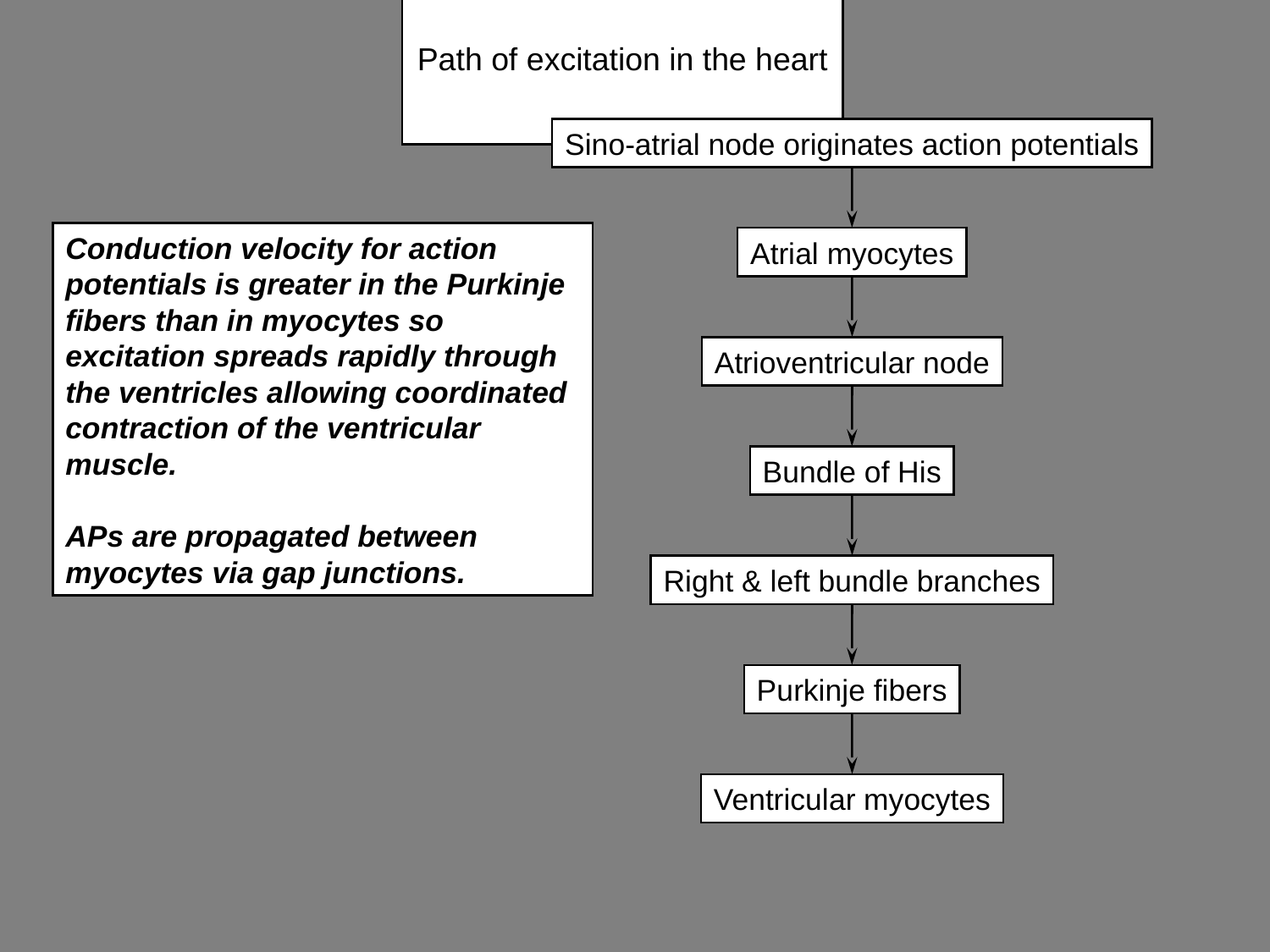

# Path of excitation in the heart
Sino-atrial node originates action potentials
Atrial myocytes
Atrioventricular node
Bundle of His
Right & left bundle branches
Purkinje fibers
Ventricular myocytes
Conduction velocity for action potentials is greater in the Purkinje fibers than in myocytes so excitation spreads rapidly through the ventricles allowing coordinated contraction of the ventricular muscle.

APs are propagated between myocytes via gap junctions.